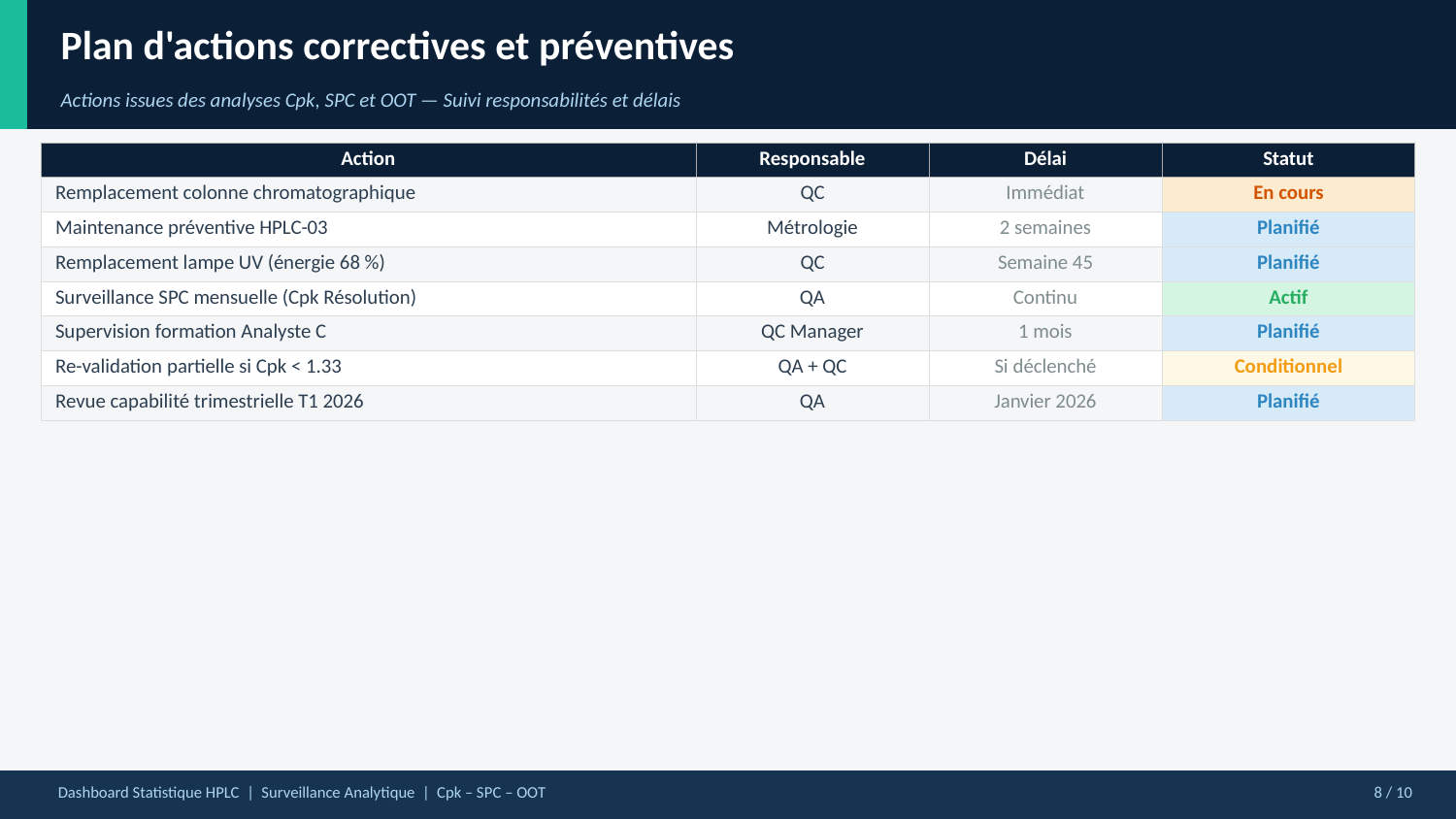

Plan d'actions correctives et préventives
Actions issues des analyses Cpk, SPC et OOT — Suivi responsabilités et délais
| Action | Responsable | Délai | Statut |
| --- | --- | --- | --- |
| Remplacement colonne chromatographique | QC | Immédiat | En cours |
| Maintenance préventive HPLC-03 | Métrologie | 2 semaines | Planifié |
| Remplacement lampe UV (énergie 68 %) | QC | Semaine 45 | Planifié |
| Surveillance SPC mensuelle (Cpk Résolution) | QA | Continu | Actif |
| Supervision formation Analyste C | QC Manager | 1 mois | Planifié |
| Re-validation partielle si Cpk < 1.33 | QA + QC | Si déclenché | Conditionnel |
| Revue capabilité trimestrielle T1 2026 | QA | Janvier 2026 | Planifié |

Dashboard Statistique HPLC  |  Surveillance Analytique  |  Cpk – SPC – OOT
8 / 10